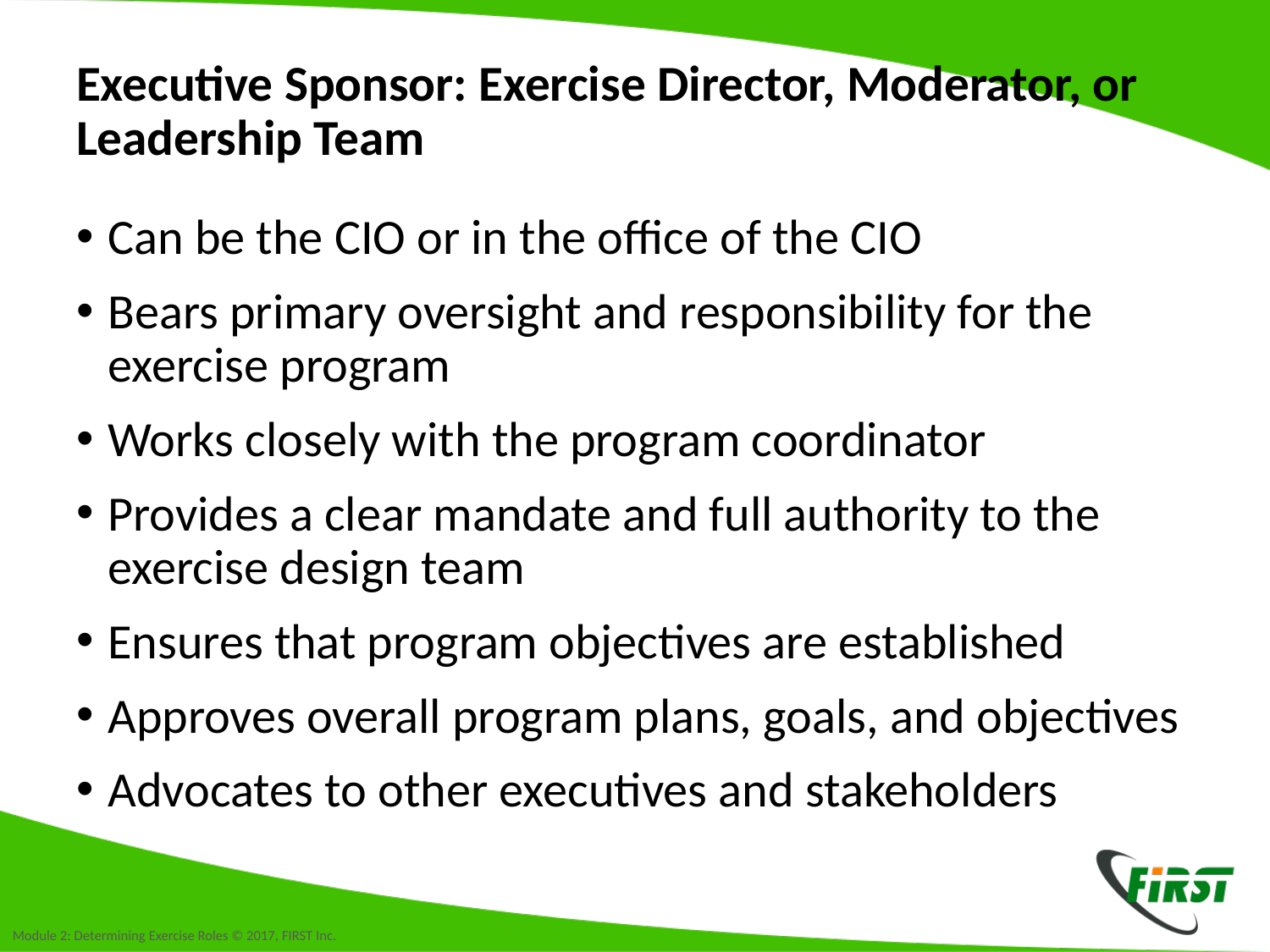

# Executive Sponsor: Exercise Director, Moderator, or Leadership Team
Can be the CIO or in the office of the CIO
Bears primary oversight and responsibility for the
exercise program
Works closely with the program coordinator
Provides a clear mandate and full authority to the exercise design team
Ensures that program objectives are established
Approves overall program plans, goals, and objectives
Advocates to other executives and stakeholders